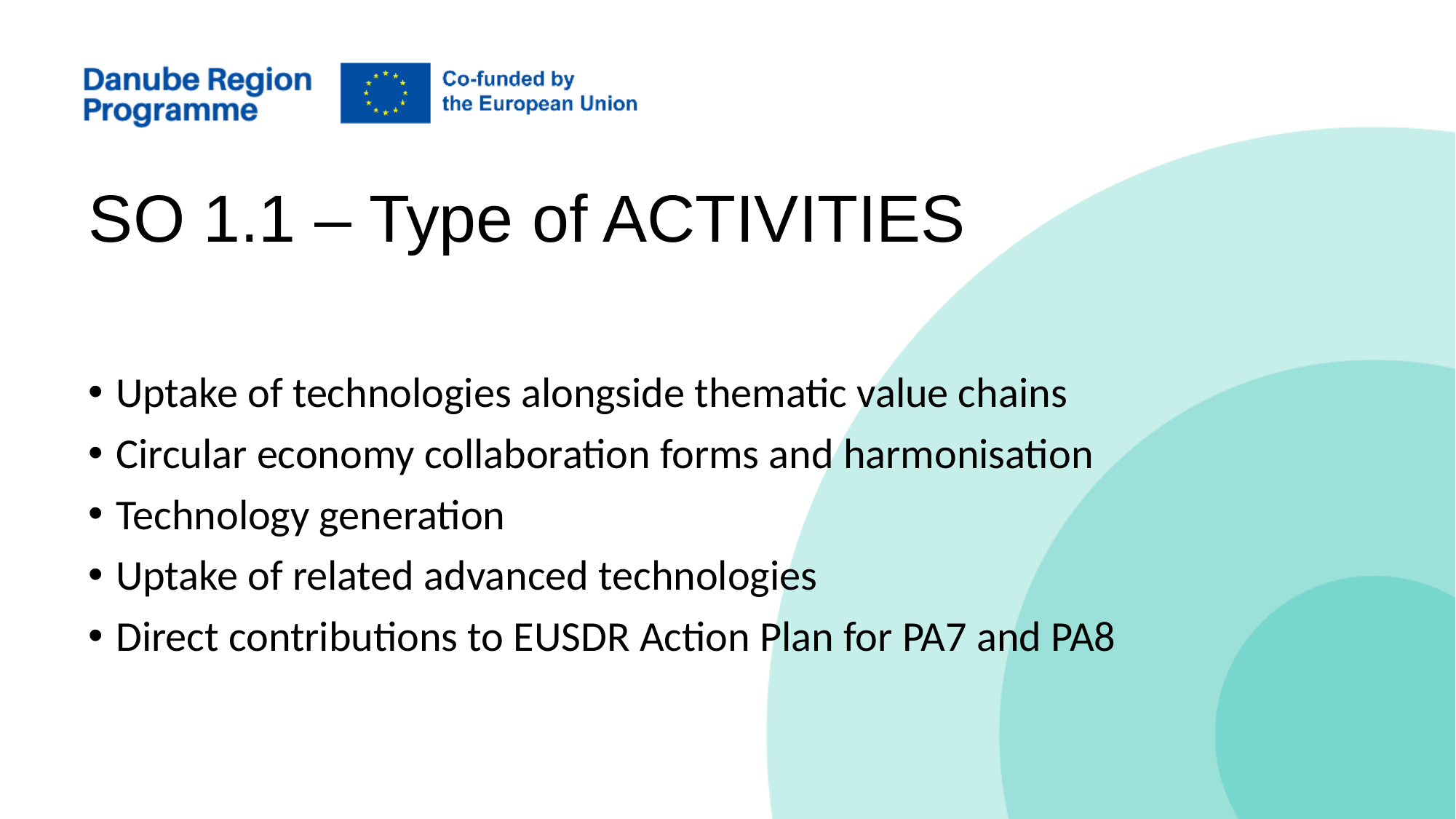

# SO 1.1 – Type of ACTIVITIES

Uptake of technologies alongside thematic value chains
Circular economy collaboration forms and harmonisation
Technology generation
Uptake of related advanced technologies
Direct contributions to EUSDR Action Plan for PA7 and PA8